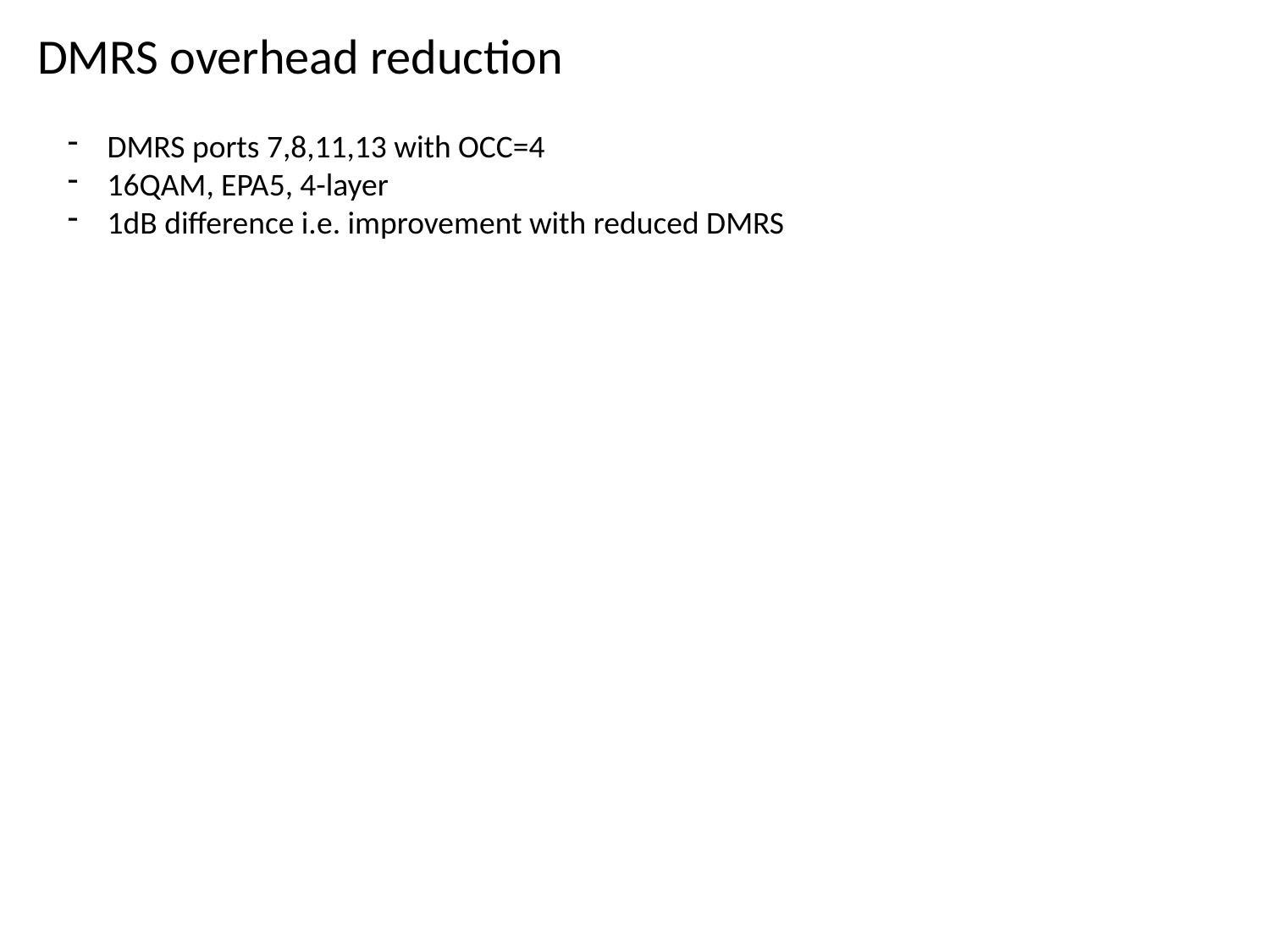

# DMRS overhead reduction
DMRS ports 7,8,11,13 with OCC=4
16QAM, EPA5, 4-layer
1dB difference i.e. improvement with reduced DMRS